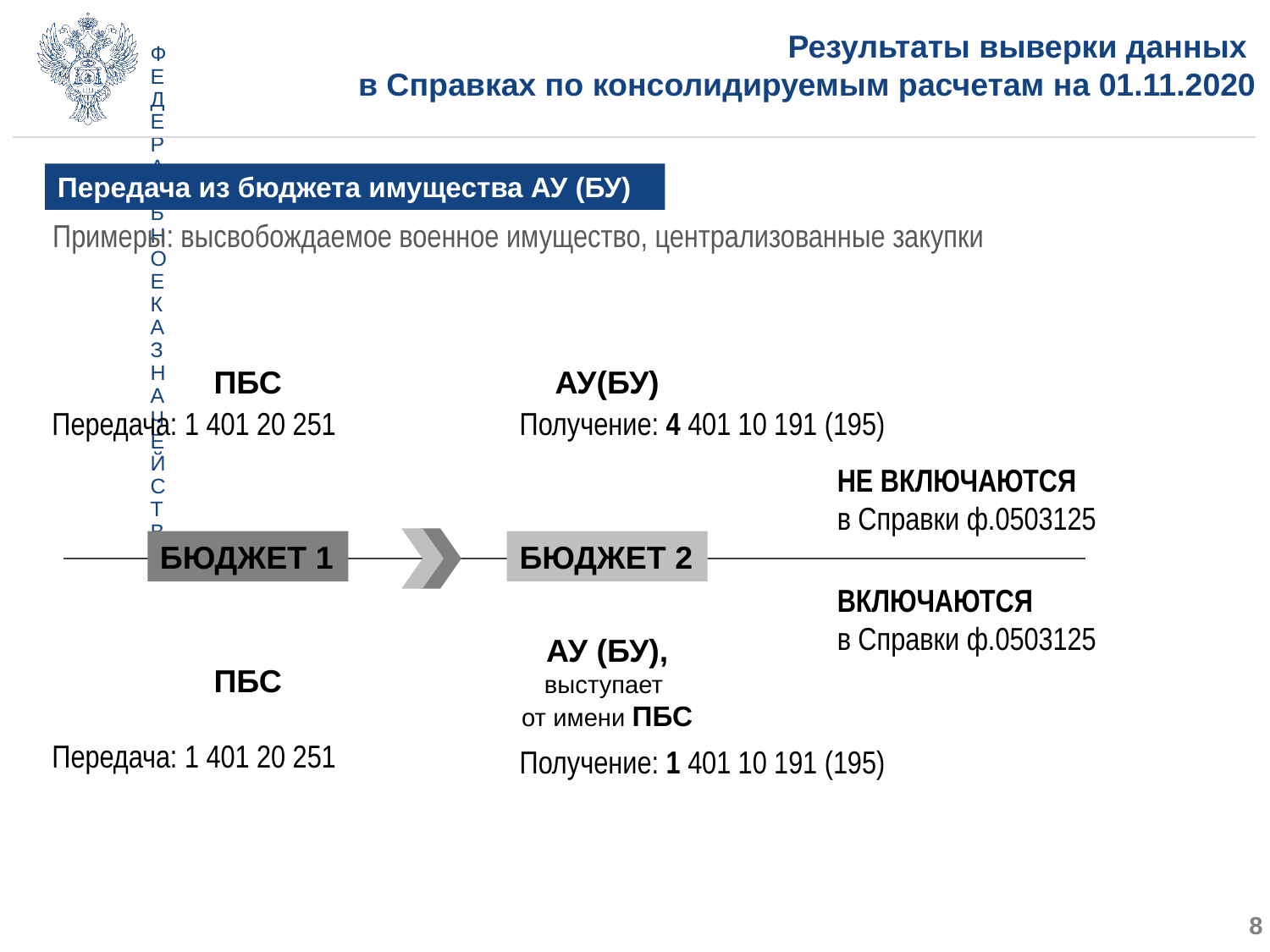

# Результаты выверки данных в Справках по консолидируемым расчетам на 01.11.2020
Передача из бюджета имущества АУ (БУ)
Примеры: высвобождаемое военное имущество, централизованные закупки
ПБС
АУ(БУ)
Передача: 1 401 20 251
Получение: 4 401 10 191 (195)
НЕ ВКЛЮЧАЮТСЯ
в Справки ф.0503125
БЮДЖЕТ 1
БЮДЖЕТ 2

ВКЛЮЧАЮТСЯ
в Справки ф.0503125
АУ (БУ), выступает
от имени ПБС
ПБС
Передача: 1 401 20 251
Получение: 1 401 10 191 (195)
8